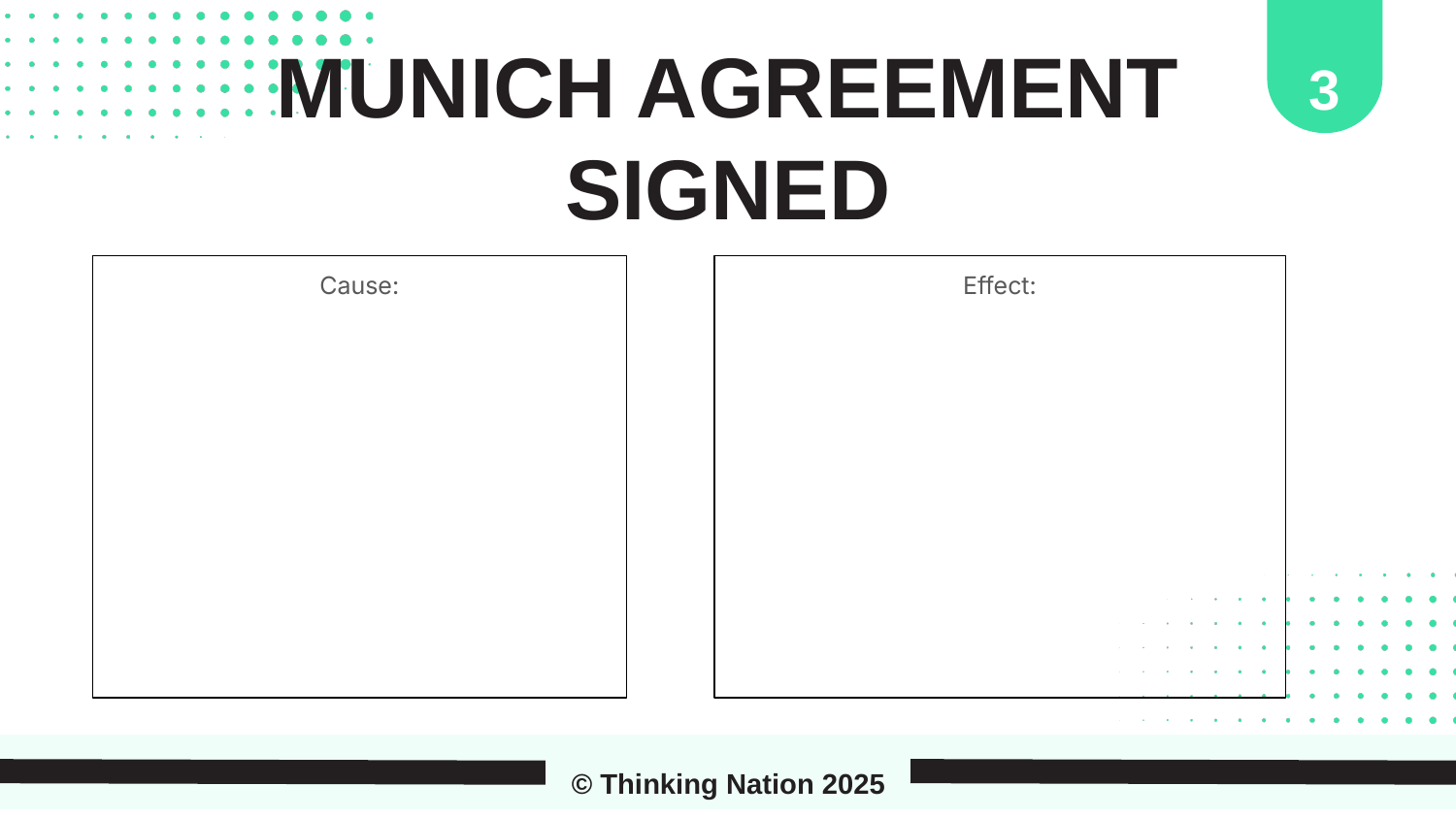

3
MUNICH AGREEMENT SIGNED
Cause:

Effect:

© Thinking Nation 2025